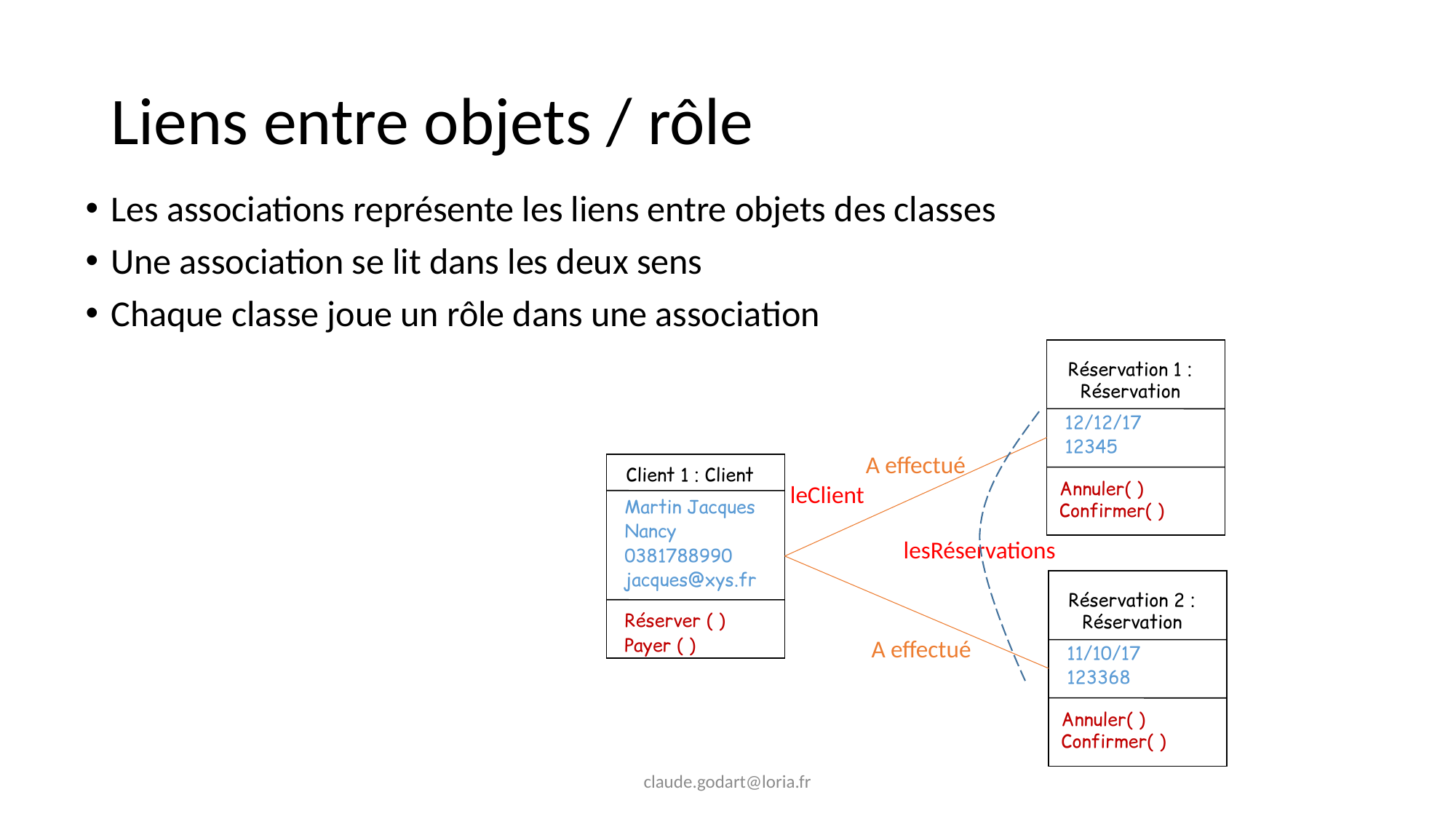

# Liens entre objets / rôle
Les associations représente les liens entre objets des classes
Une association se lit dans les deux sens
Chaque classe joue un rôle dans une association

Réservation 1 : Réservation

12/12/17
12345

Annuler( )
Confirmer( )

A effectué

Client 1 : Client
leClient

Martin Jacques
Nancy
0381788990
jacques@xys.fr
lesRéservations

Réservation 2 : Réservation

11/10/17
123368

Annuler( )
Confirmer( )

Réserver ( )
Payer ( )
A effectué
claude.godart@loria.fr